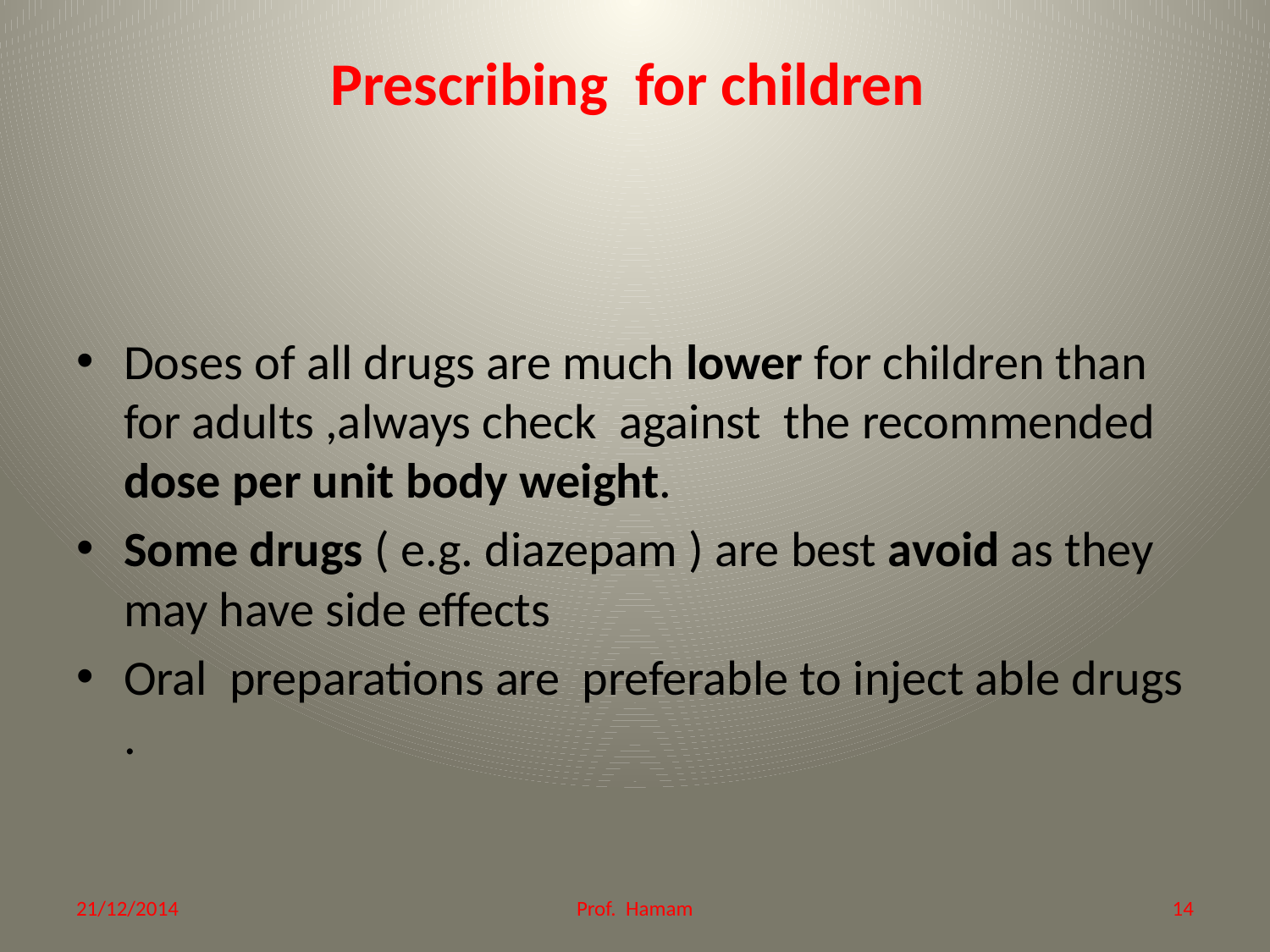

# Prescribing  for children

Doses of all drugs are much lower for children than for adults ,always check  against  the recommended dose per unit body weight.
Some drugs ( e.g. diazepam ) are best avoid as they may have side effects
Oral  preparations are  preferable to inject able drugs .

21/12/2014
Prof.  Hamam
14